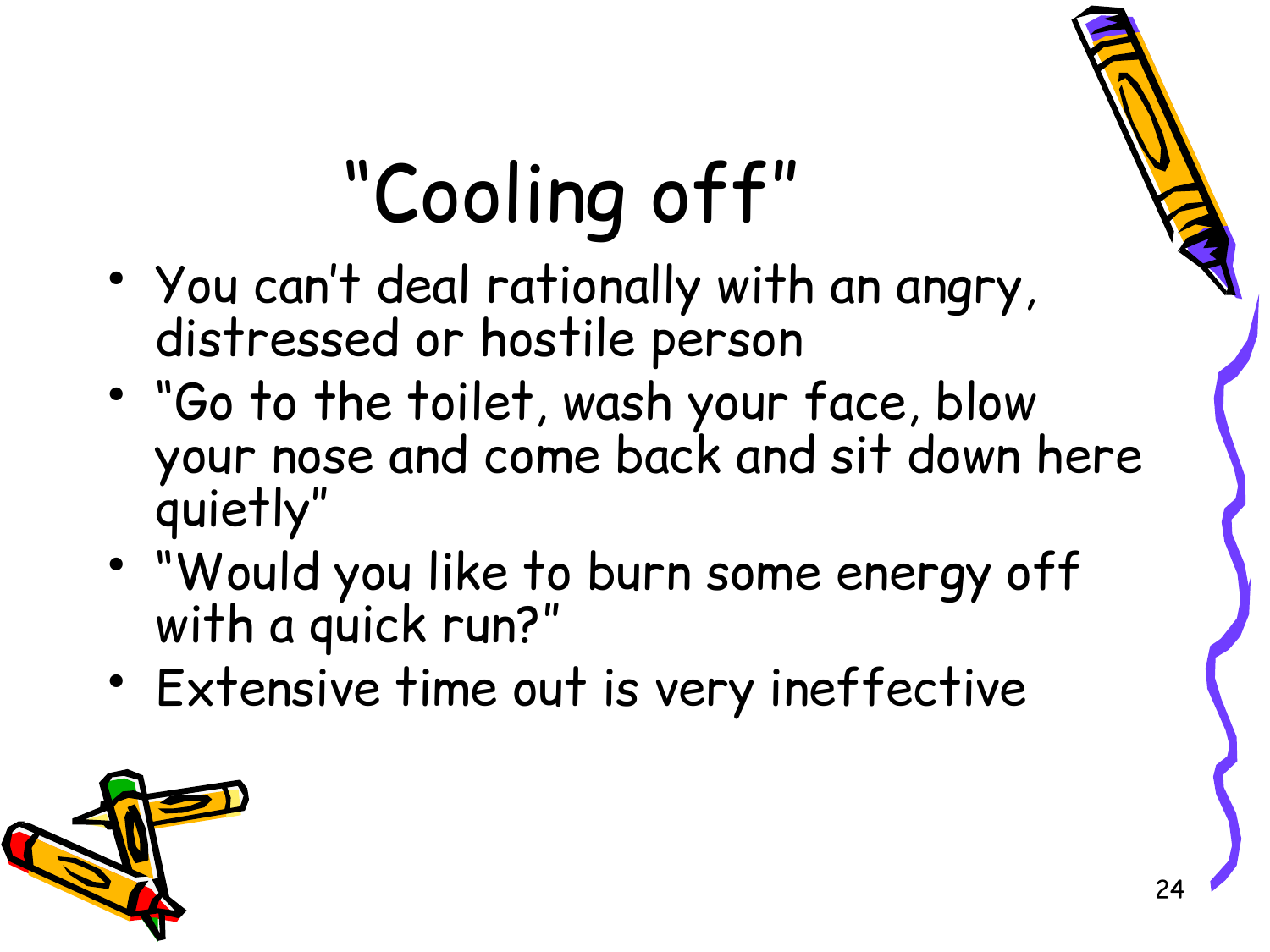

# “Cooling off”
You can’t deal rationally with an angry, distressed or hostile person
“Go to the toilet, wash your face, blow your nose and come back and sit down here quietly”
“Would you like to burn some energy off with a quick run?”
Extensive time out is very ineffective
24